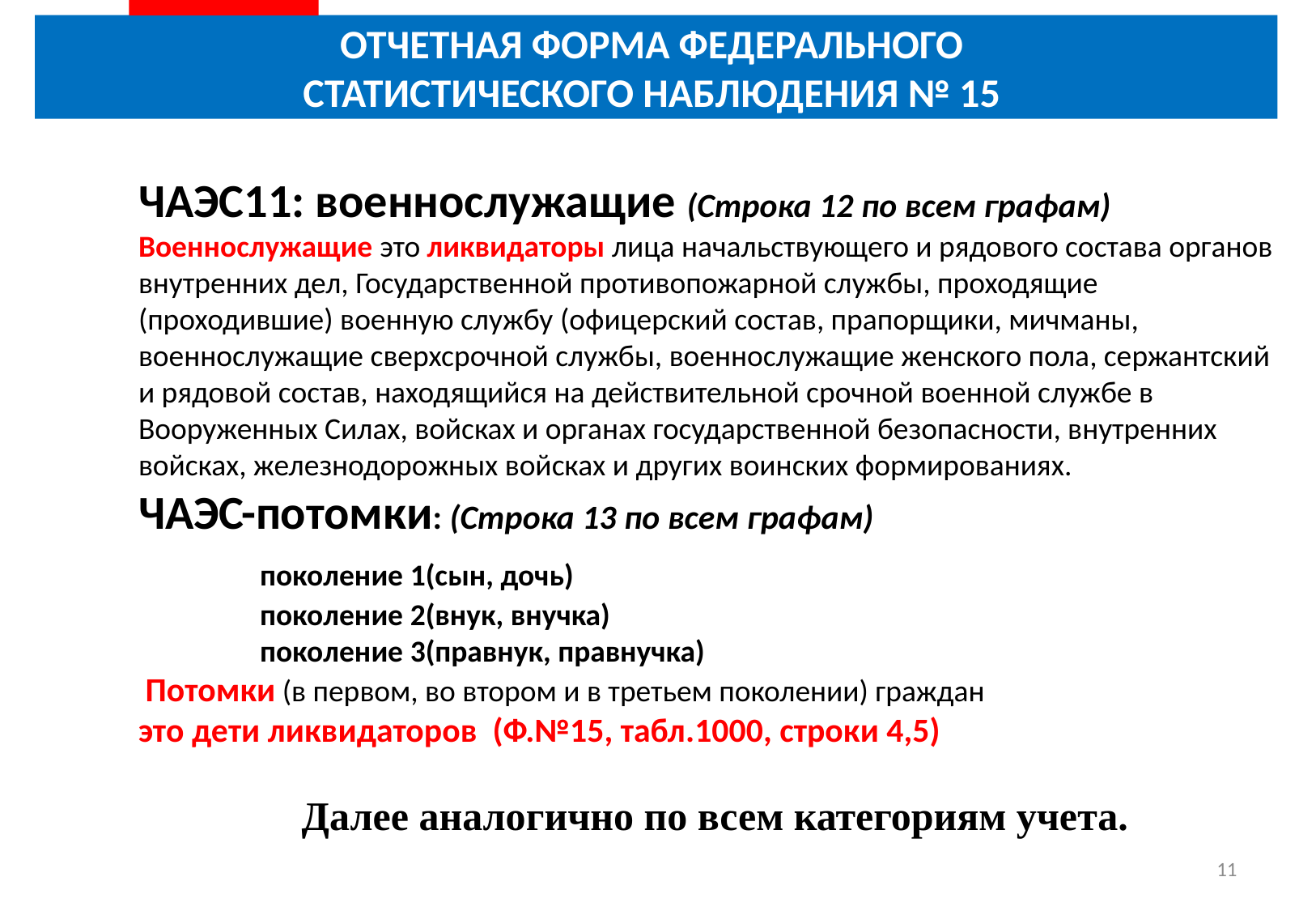

# ОТЧЕТНАЯ ФОРМА ФЕДЕРАЛЬНОГО СТАТИСТИЧЕСКОГО НАБЛЮДЕНИЯ № 15
ЧАЭС11: военнослужащие (Строка 12 по всем графам)
Военнослужащие это ликвидаторы лица начальствующего и рядового состава органов внутренних дел, Государственной противопожарной службы, проходящие (проходившие) военную службу (офицерский состав, прапорщики, мичманы, военнослужащие сверхсрочной службы, военнослужащие женского пола, сержантский и рядовой состав, находящийся на действительной срочной военной службе в Вооруженных Силах, войсках и органах государственной безопасности, внутренних войсках, железнодорожных войсках и других воинских формированиях.
ЧАЭС-потомки: (Строка 13 по всем графам)
	поколение 1(сын, дочь)
 	поколение 2(внук, внучка)
 	поколение 3(правнук, правнучка)
 Потомки (в первом, во втором и в третьем поколении) граждан
это дети ликвидаторов  (Ф.№15, табл.1000, строки 4,5)

Далее аналогично по всем категориям учета.

11